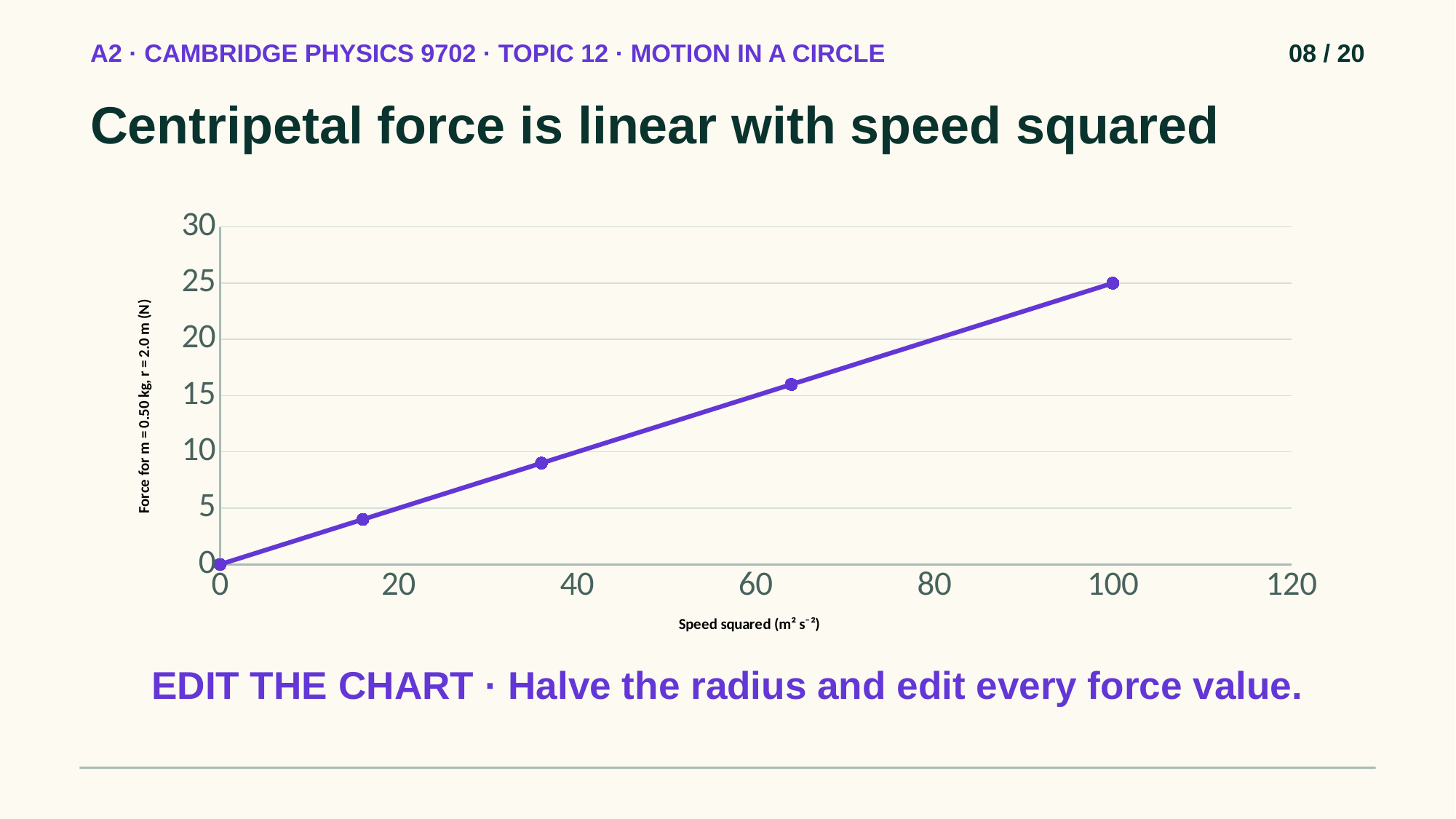

A2 · CAMBRIDGE PHYSICS 9702 · TOPIC 12 · MOTION IN A CIRCLE
08 / 20
Centripetal force is linear with speed squared

### Chart

| Category |  |
|---|---|
EDIT THE CHART · Halve the radius and edit every force value.